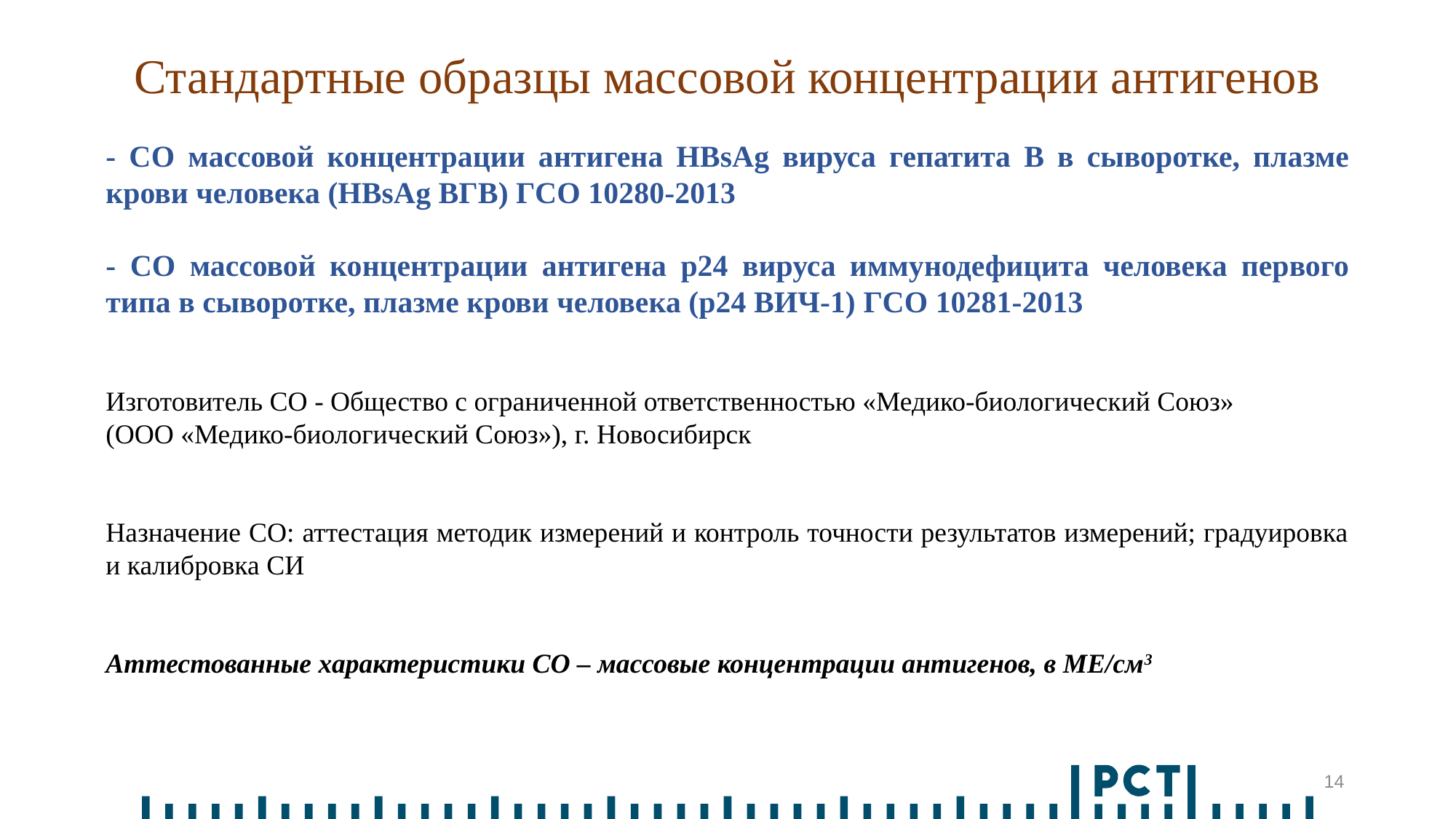

Стандартные образцы массовой концентрации антигенов
- СО массовой концентрации антигена HBsAg вируса гепатита В в сыворотке, плазме крови человека (HBsAg ВГВ) ГСО 10280-2013

- СО массовой концентрации антигена p24 вируса иммунодефицита человека первого типа в сыворотке, плазме крови человека (p24 ВИЧ-1) ГСО 10281-2013

Изготовитель СО - Общество с ограниченной ответственностью «Медико-биологический Союз»
(ООО «Медико-биологический Союз»), г. Новосибирск

Назначение СО: аттестация методик измерений и контроль точности результатов измерений; градуировка и калибровка СИ

Аттестованные характеристики СО – массовые концентрации антигенов, в МЕ/см3
14